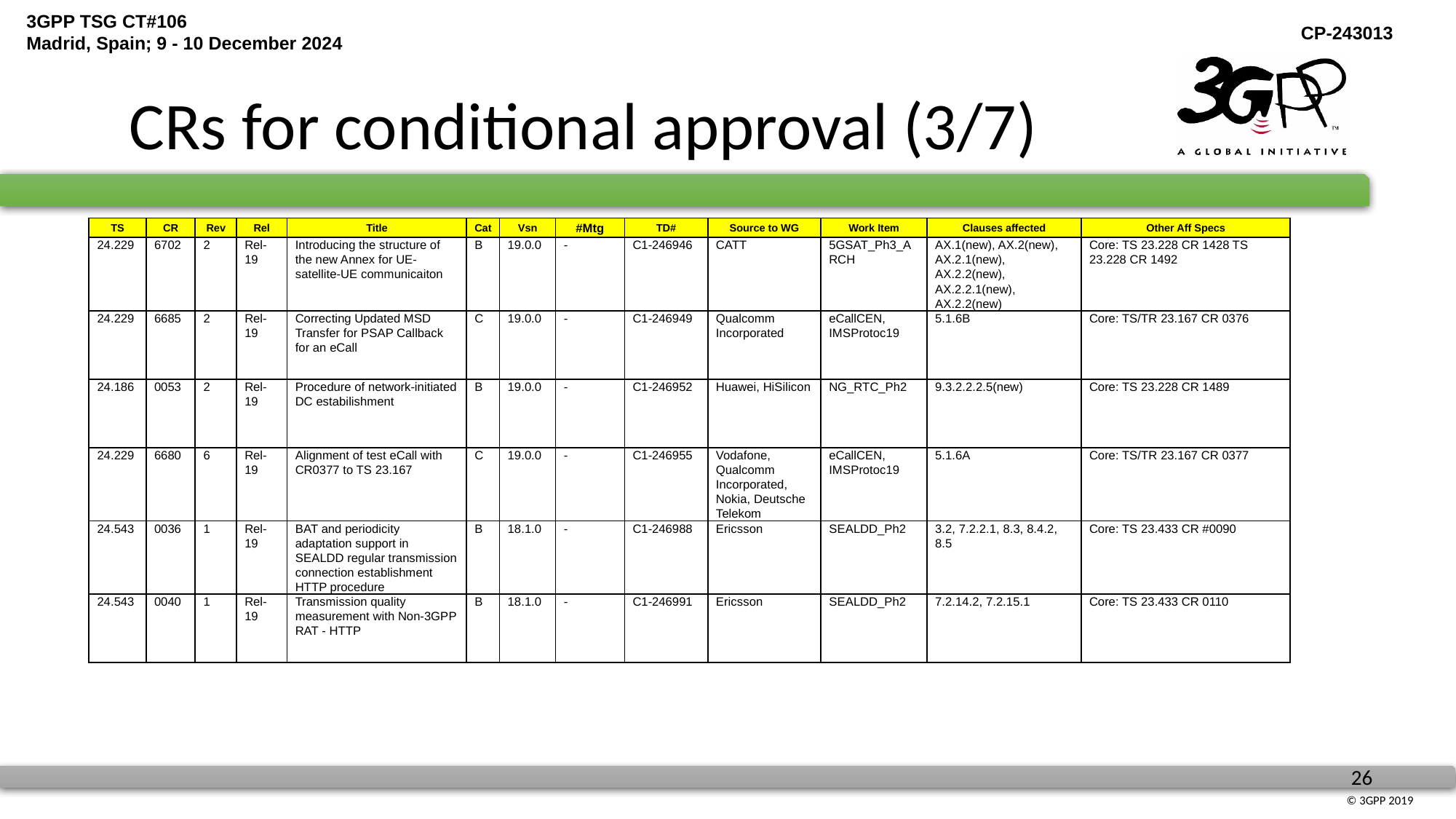

# CRs for conditional approval (3/7)
| TS | CR | Rev | Rel | Title | Cat | Vsn | #Mtg | TD# | Source to WG | Work Item | Clauses affected | Other Aff Specs |
| --- | --- | --- | --- | --- | --- | --- | --- | --- | --- | --- | --- | --- |
| 24.229 | 6702 | 2 | Rel-19 | Introducing the structure of the new Annex for UE-satellite-UE communicaiton | B | 19.0.0 | - | C1-246946 | CATT | 5GSAT\_Ph3\_ARCH | AX.1(new), AX.2(new), AX.2.1(new), AX.2.2(new), AX.2.2.1(new), AX.2.2(new) | Core: TS 23.228 CR 1428 TS 23.228 CR 1492 |
| 24.229 | 6685 | 2 | Rel-19 | Correcting Updated MSD Transfer for PSAP Callback for an eCall | C | 19.0.0 | - | C1-246949 | Qualcomm Incorporated | eCallCEN, IMSProtoc19 | 5.1.6B | Core: TS/TR 23.167 CR 0376 |
| 24.186 | 0053 | 2 | Rel-19 | Procedure of network-initiated DC estabilishment | B | 19.0.0 | - | C1-246952 | Huawei, HiSilicon | NG\_RTC\_Ph2 | 9.3.2.2.2.5(new) | Core: TS 23.228 CR 1489 |
| 24.229 | 6680 | 6 | Rel-19 | Alignment of test eCall with CR0377 to TS 23.167 | C | 19.0.0 | - | C1-246955 | Vodafone, Qualcomm Incorporated, Nokia, Deutsche Telekom | eCallCEN, IMSProtoc19 | 5.1.6A | Core: TS/TR 23.167 CR 0377 |
| 24.543 | 0036 | 1 | Rel-19 | BAT and periodicity adaptation support in SEALDD regular transmission connection establishment HTTP procedure | B | 18.1.0 | - | C1-246988 | Ericsson | SEALDD\_Ph2 | 3.2, 7.2.2.1, 8.3, 8.4.2, 8.5 | Core: TS 23.433 CR #0090 |
| 24.543 | 0040 | 1 | Rel-19 | Transmission quality measurement with Non-3GPP RAT - HTTP | B | 18.1.0 | - | C1-246991 | Ericsson | SEALDD\_Ph2 | 7.2.14.2, 7.2.15.1 | Core: TS 23.433 CR 0110 |